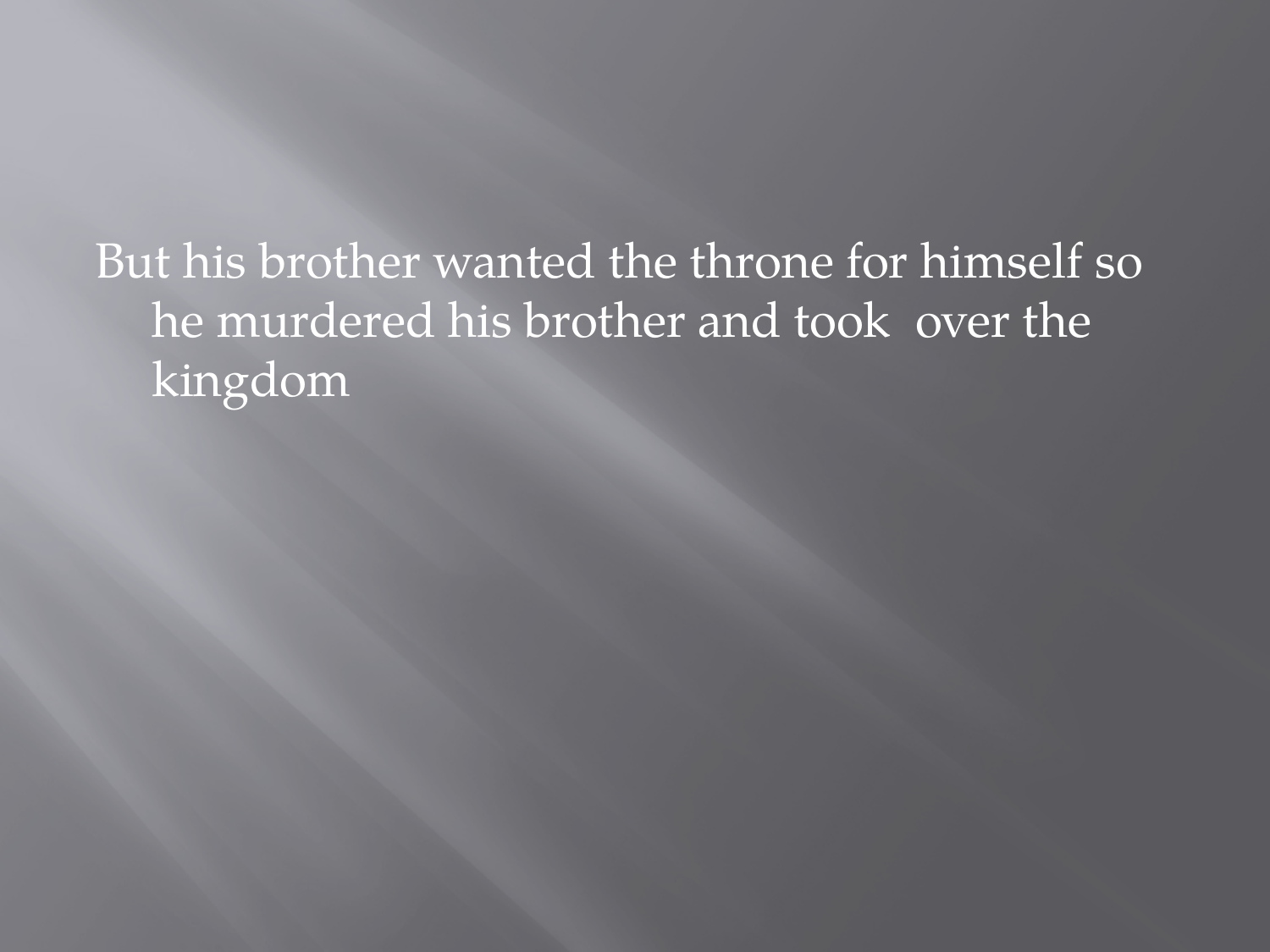

#
But his brother wanted the throne for himself so he murdered his brother and took  over the kingdom